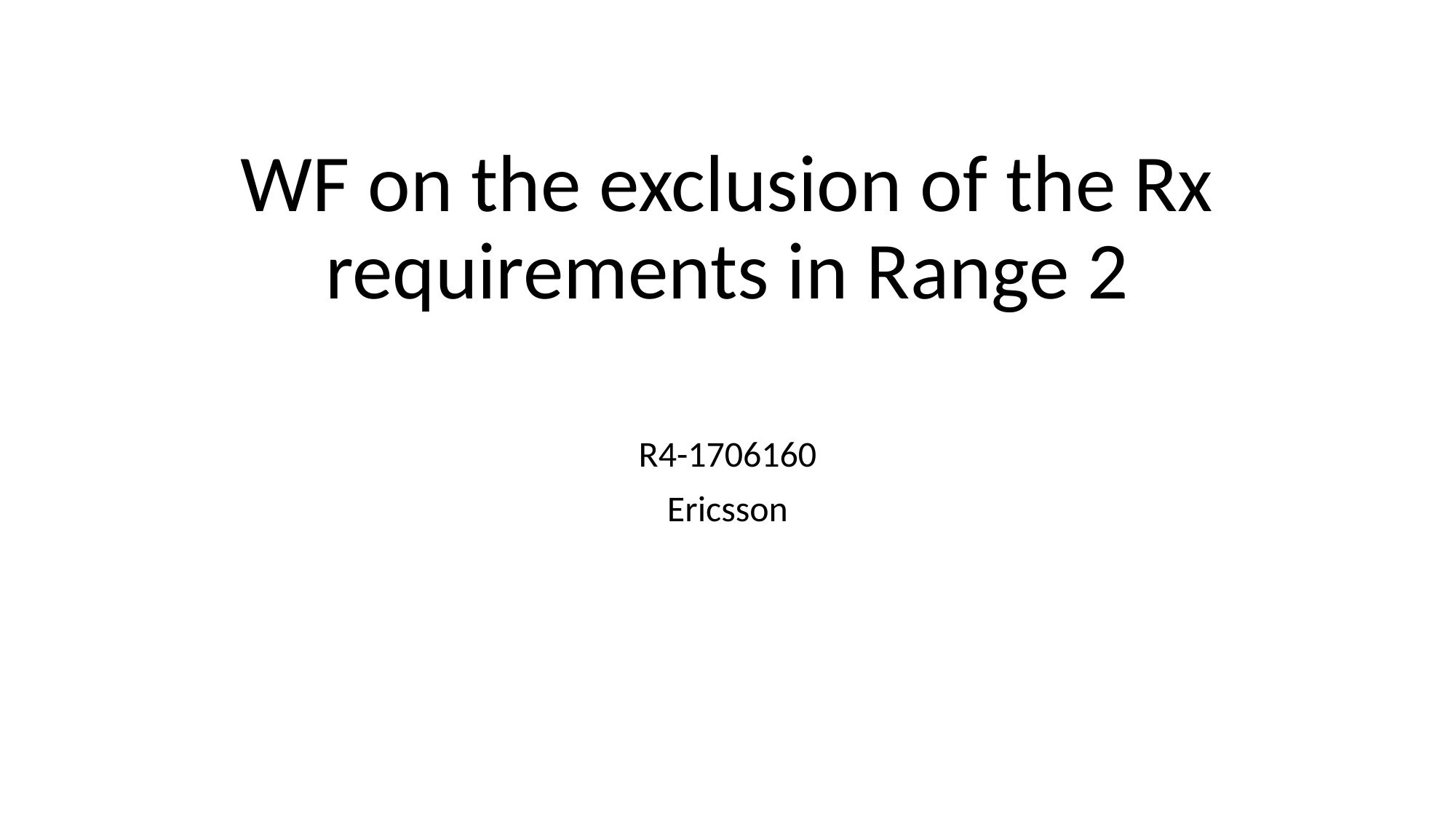

# WF on the exclusion of the Rx requirements in Range 2
R4-1706160
Ericsson